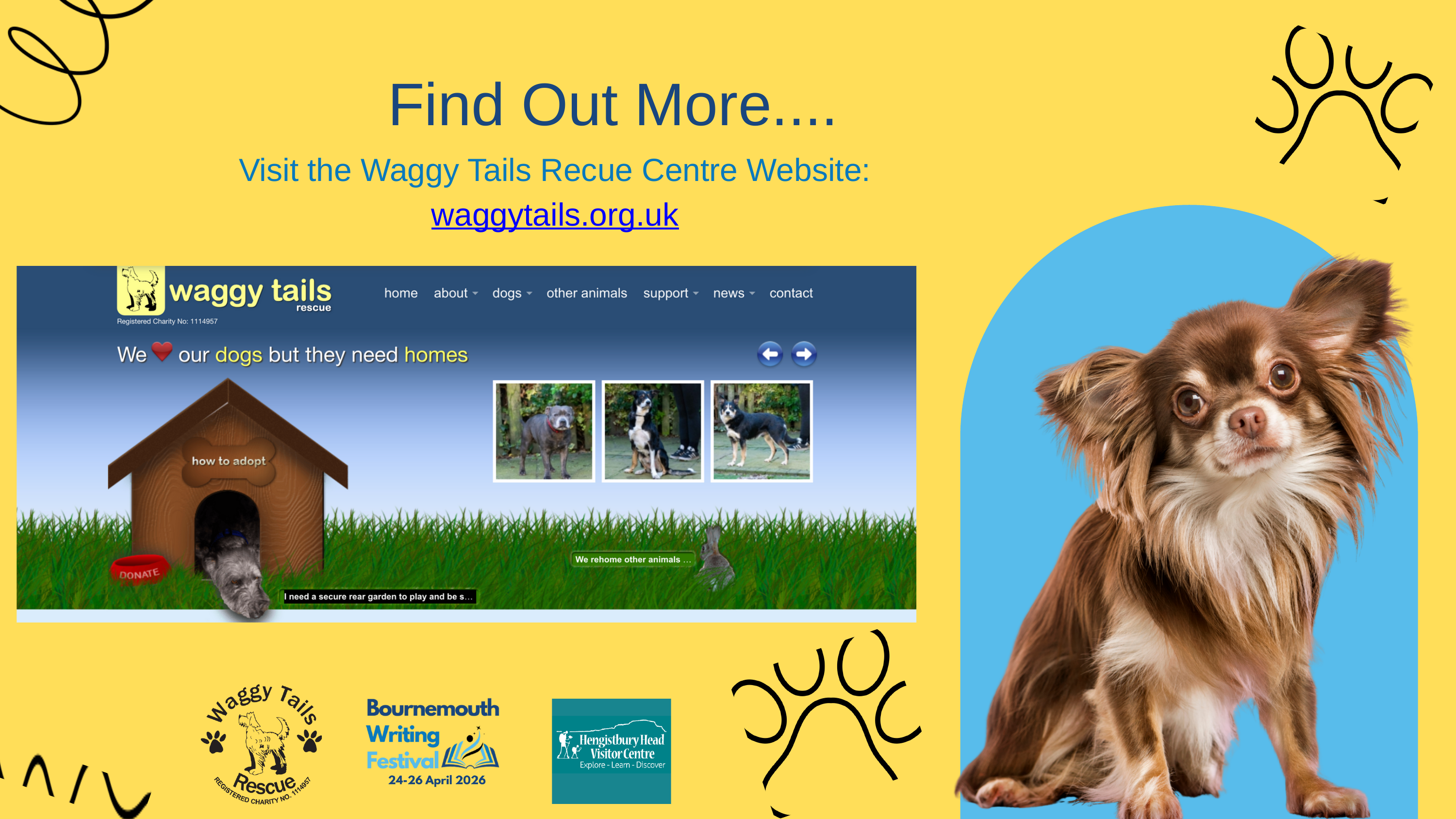

Find Out More....
Visit the Waggy Tails Recue Centre Website:
waggytails.org.uk